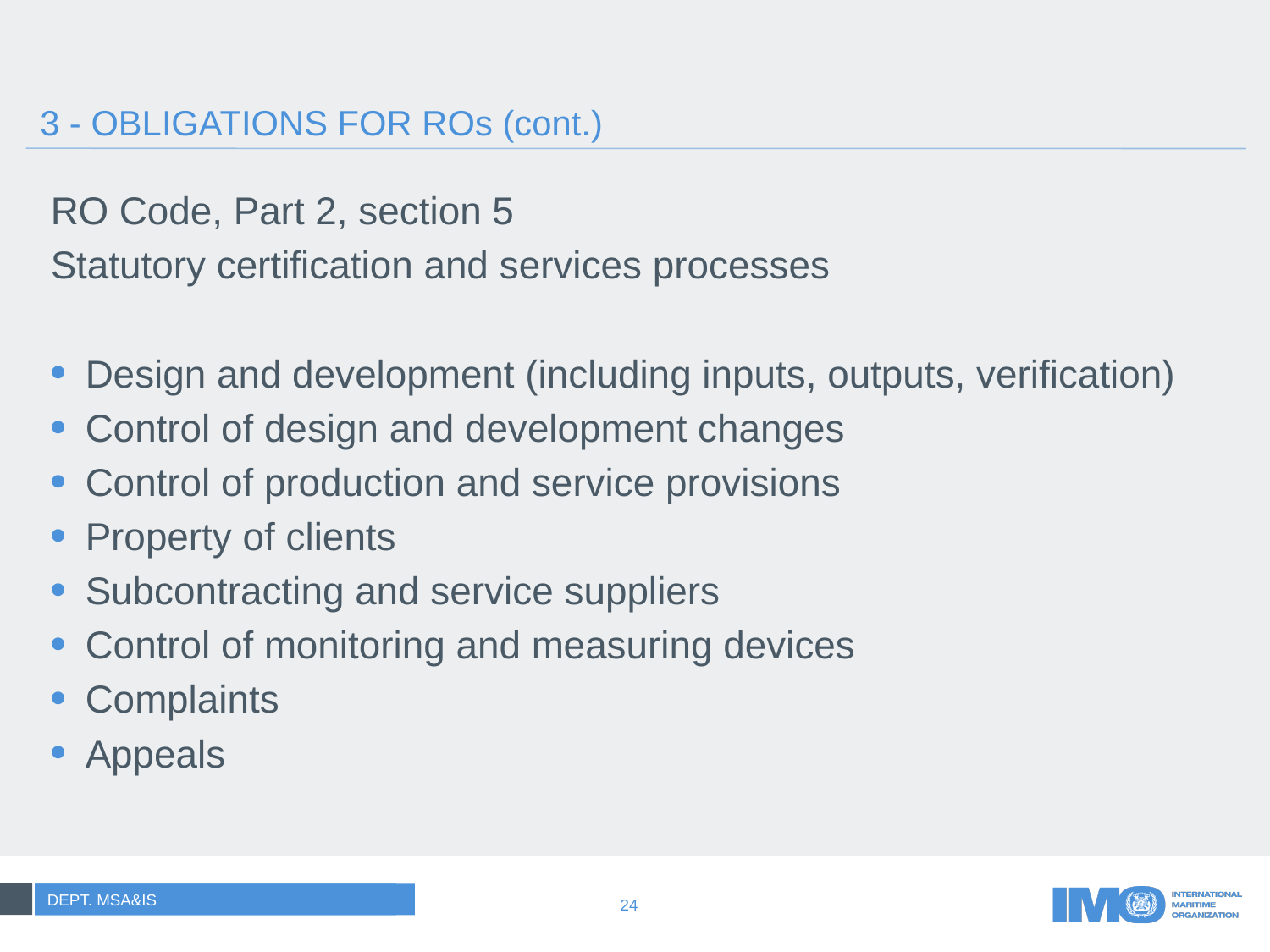

# 3 - OBLIGATIONS FOR ROs (cont.)
RO Code, Part 2, section 5
Statutory certification and services processes

Design and development (including inputs, outputs, verification)
Control of design and development changes
Control of production and service provisions
Property of clients
Subcontracting and service suppliers
Control of monitoring and measuring devices
Complaints
Appeals